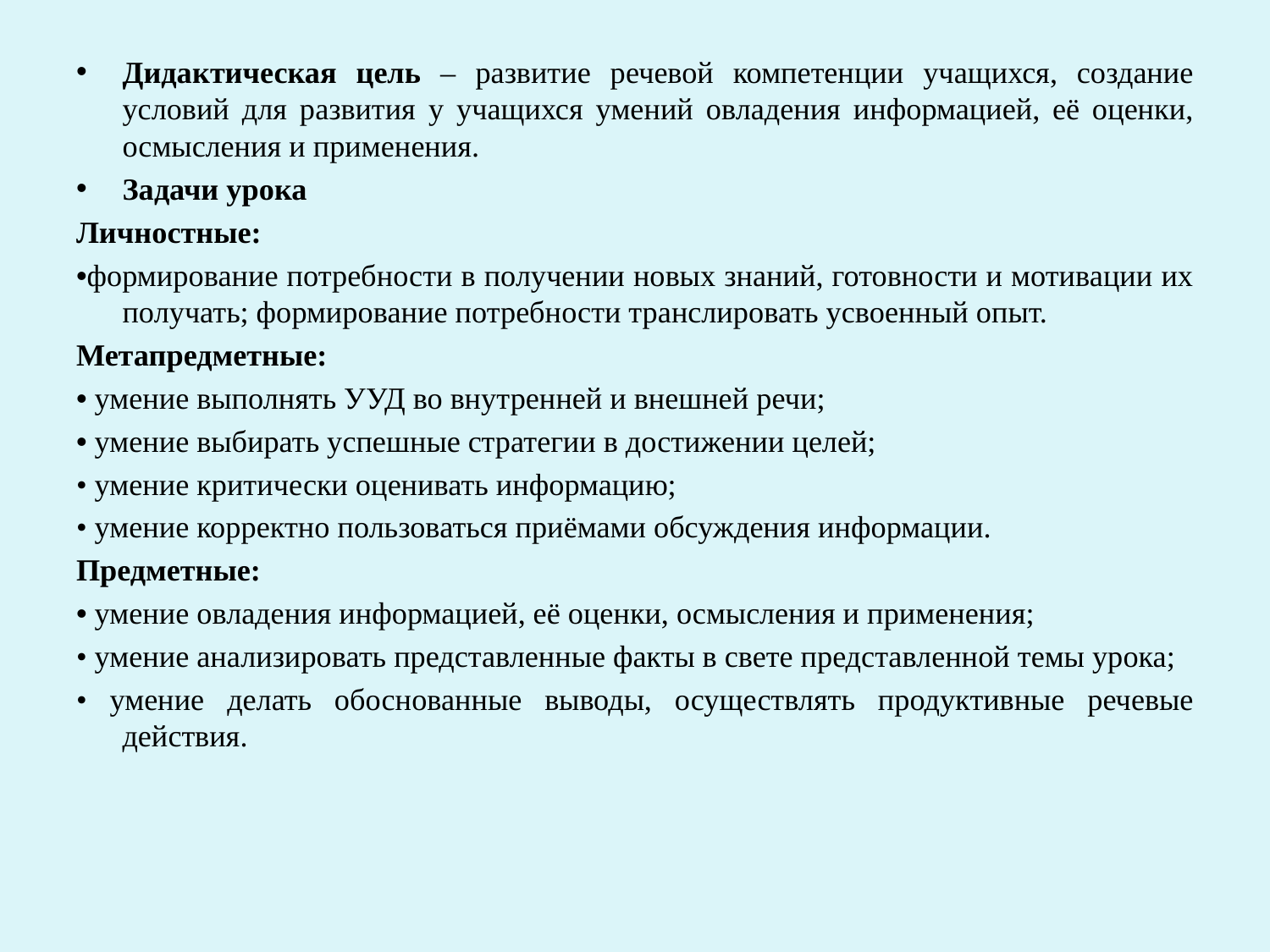

#
Дидактическая цель – развитие речевой компетенции учащихся, создание условий для развития у учащихся умений овладения информацией, её оценки, осмысления и применения.
Задачи урока
Личностные:
•формирование потребности в получении новых знаний, готовности и мотивации их получать; формирование потребности транслировать усвоенный опыт.
Метапредметные:
• умение выполнять УУД во внутренней и внешней речи;
• умение выбирать успешные стратегии в достижении целей;
• умение критически оценивать информацию;
• умение корректно пользоваться приёмами обсуждения информации.
Предметные:
• умение овладения информацией, её оценки, осмысления и применения;
• умение анализировать представленные факты в свете представленной темы урока;
• умение делать обоснованные выводы, осуществлять продуктивные речевые действия.